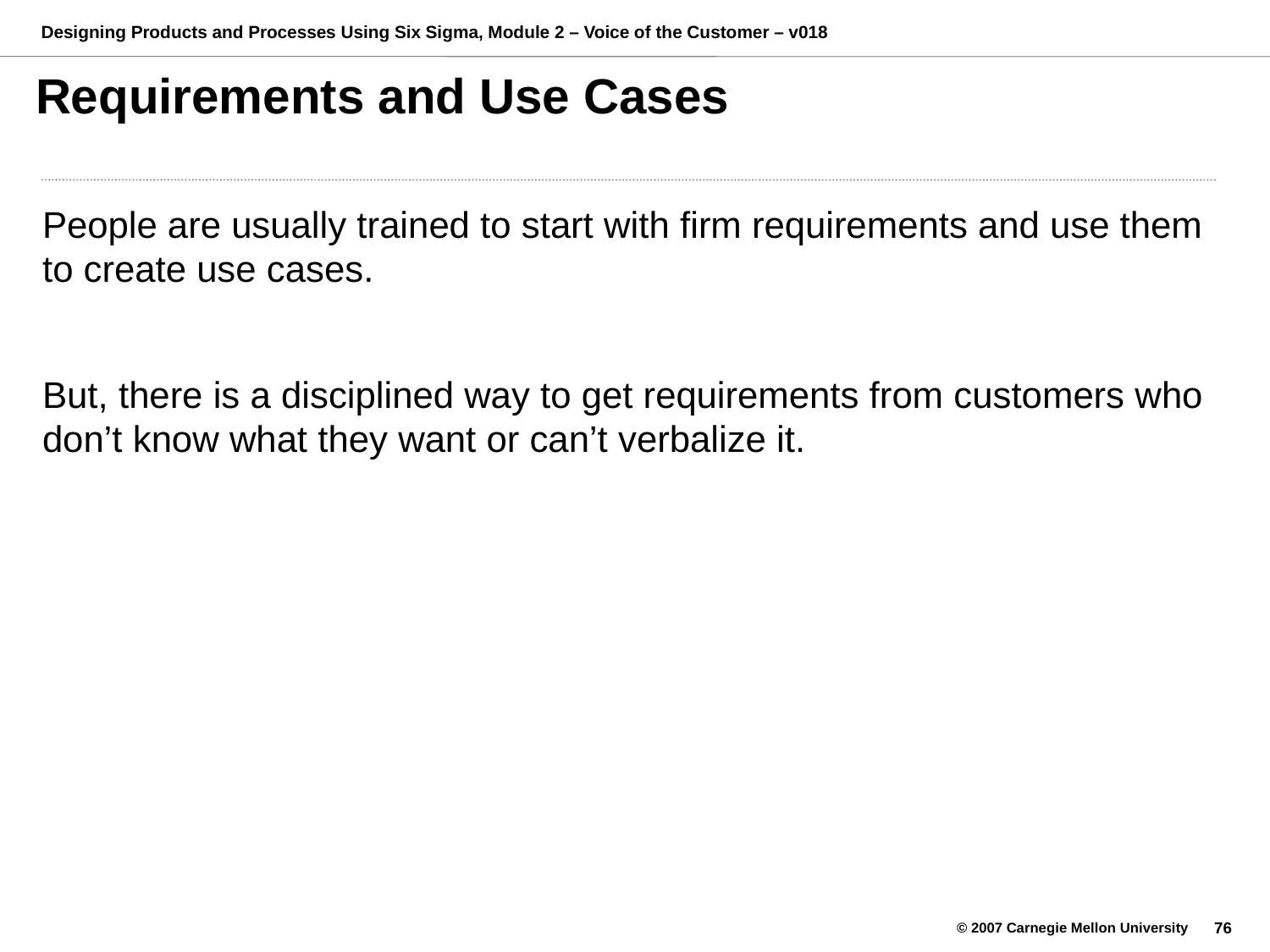

# Requirements and Use Cases
People are usually trained to start with firm requirements and use them to create use cases.

But, there is a disciplined way to get requirements from customers who don’t know what they want or can’t verbalize it.